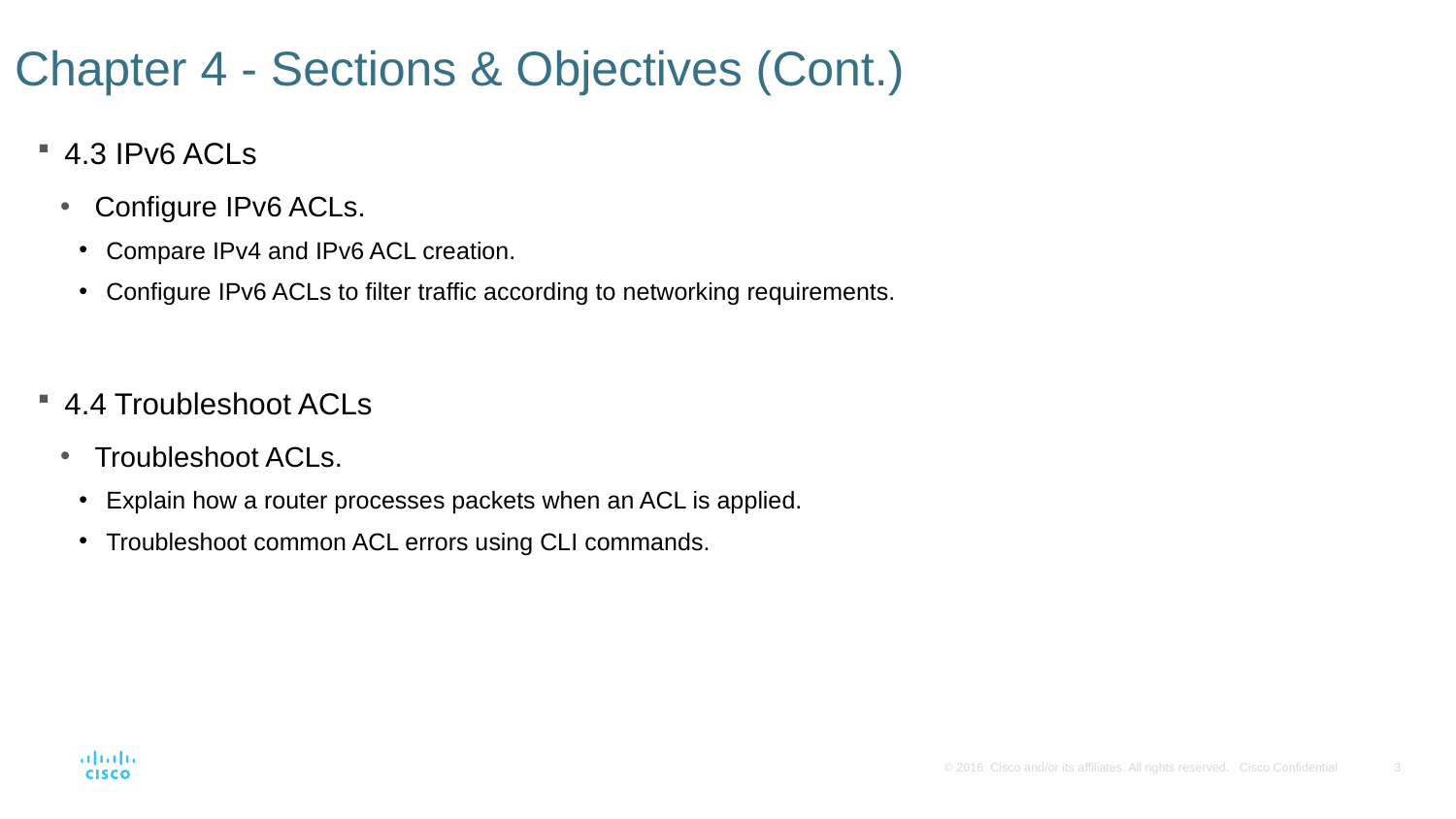

# Chapter 4 - Sections & Objectives (Cont.)
4.3 IPv6 ACLs
Configure IPv6 ACLs.
Compare IPv4 and IPv6 ACL creation.
Configure IPv6 ACLs to filter traffic according to networking requirements.

4.4 Troubleshoot ACLs
Troubleshoot ACLs.
Explain how a router processes packets when an ACL is applied.
Troubleshoot common ACL errors using CLI commands.